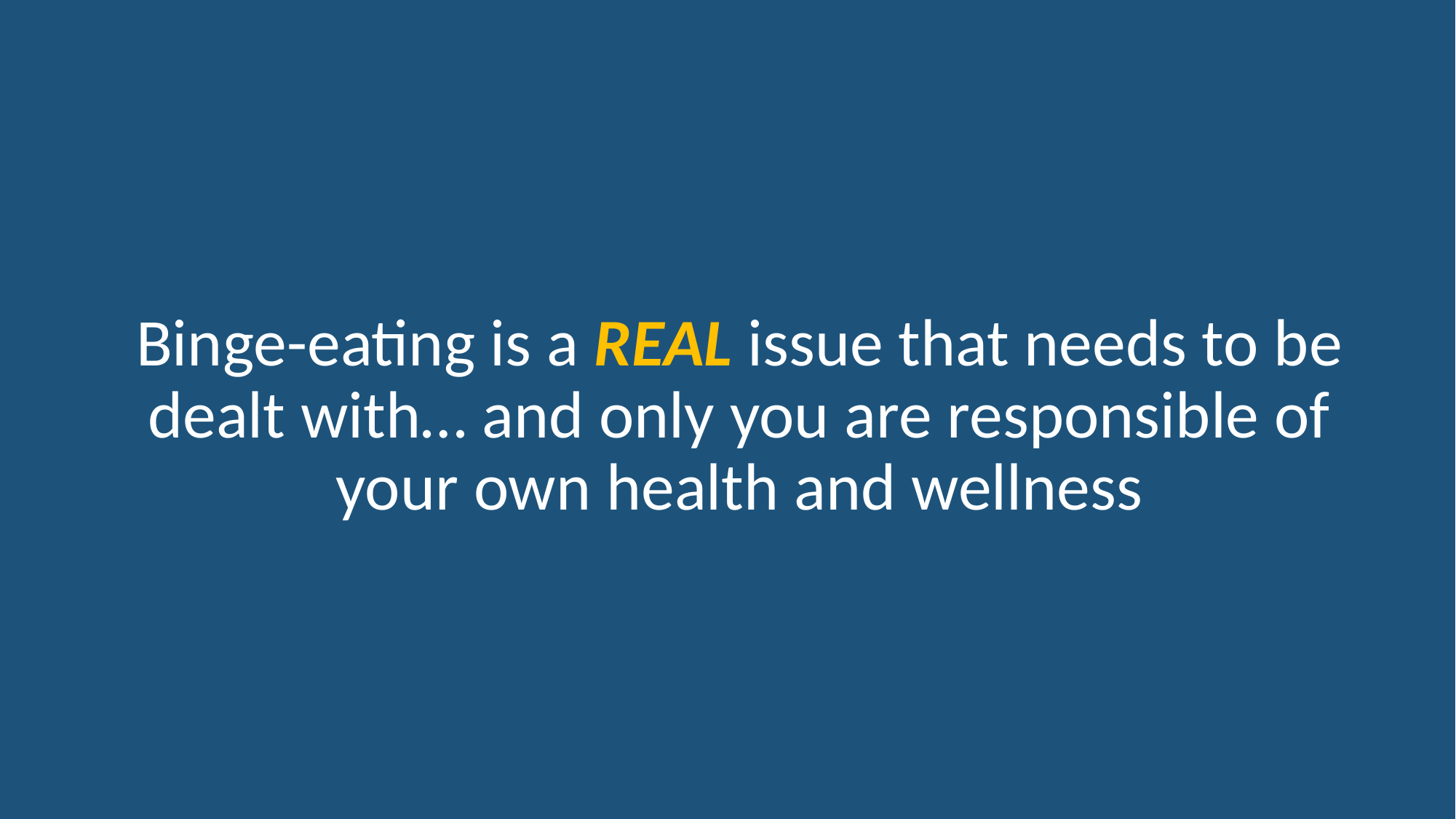

# Binge-eating is a REAL issue that needs to be dealt with… and only you are responsible of your own health and wellness